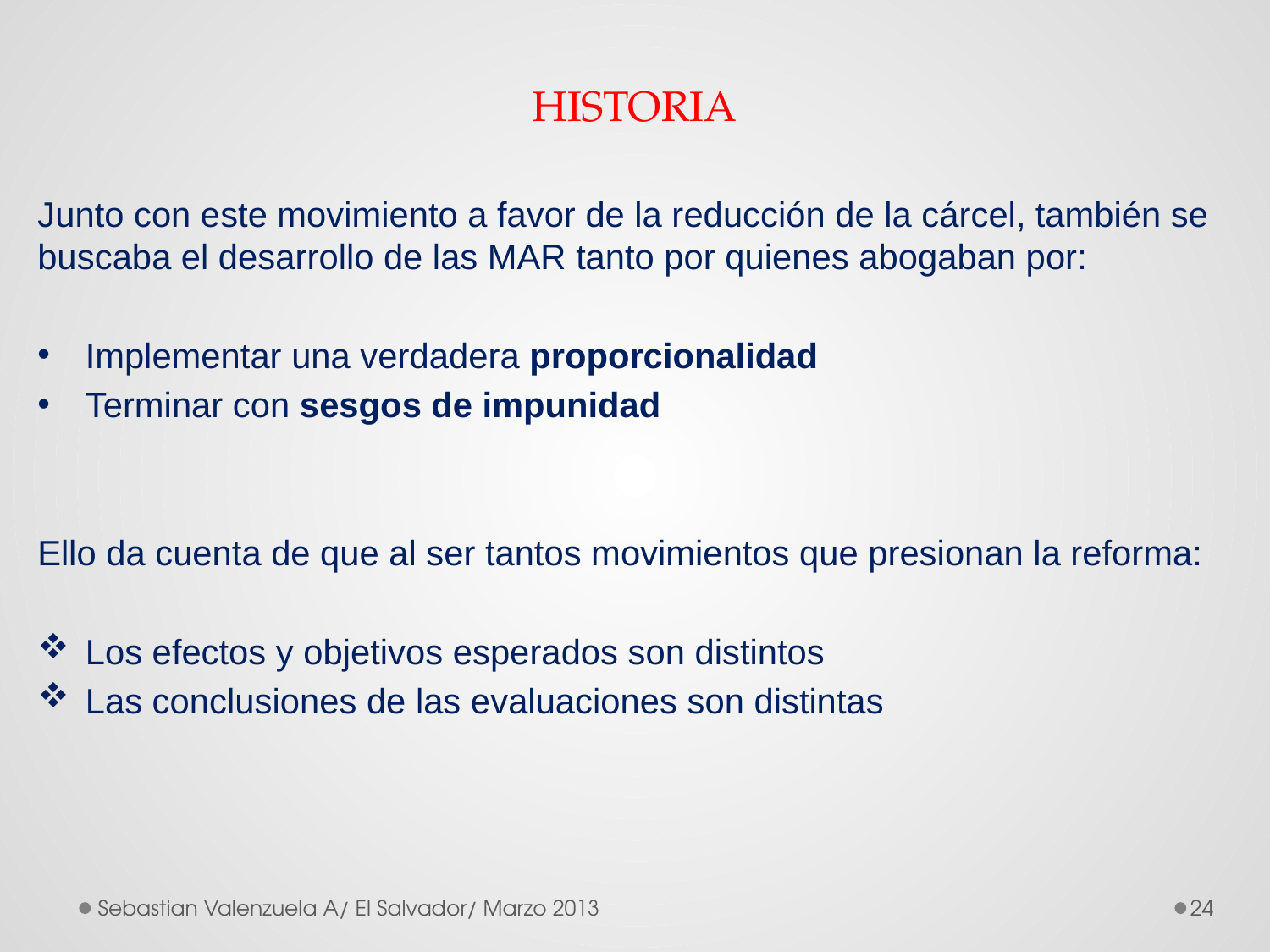

# HISTORIA

Junto con este movimiento a favor de la reducción de la cárcel, también se buscaba el desarrollo de las MAR tanto por quienes abogaban por:

Implementar una verdadera proporcionalidad
Terminar con sesgos de impunidad

Ello da cuenta de que al ser tantos movimientos que presionan la reforma:

Los efectos y objetivos esperados son distintos
Las conclusiones de las evaluaciones son distintas

Sebastian Valenzuela A/ El Salvador/ Marzo 2013
24